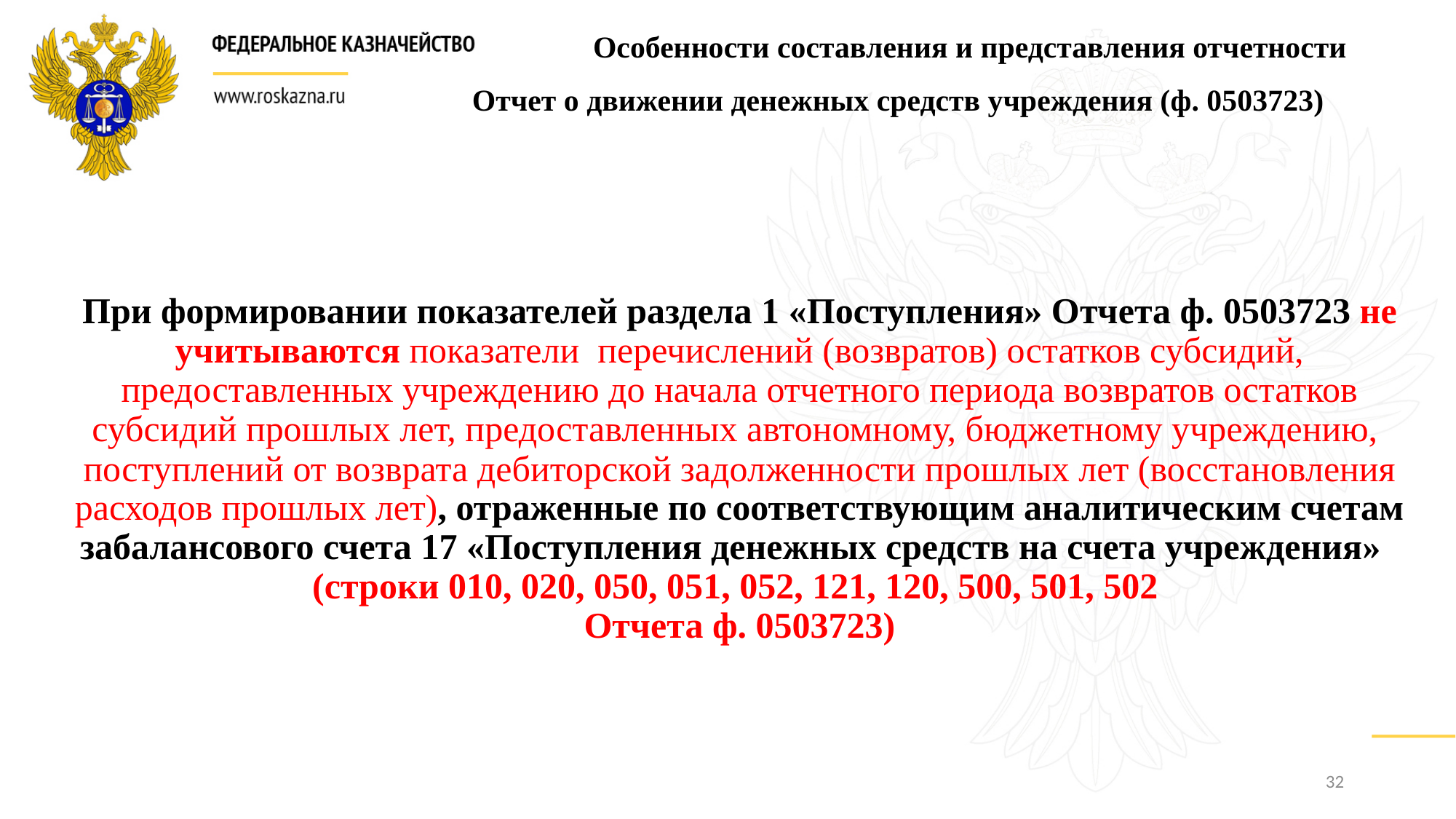

Особенности составления и представления отчетности
# Отчет о движении денежных средств учреждения (ф. 0503723)
При формировании показателей раздела 1 «Поступления» Отчета ф. 0503723 не учитываются показатели  перечислений (возвратов) остатков субсидий, предоставленных учреждению до начала отчетного периода возвратов остатков субсидий прошлых лет, предоставленных автономному, бюджетному учреждению,
поступлений от возврата дебиторской задолженности прошлых лет (восстановления расходов прошлых лет), отраженные по соответствующим аналитическим счетам забалансового счета 17 «Поступления денежных средств на счета учреждения»
(строки 010, 020, 050, 051, 052, 121, 120, 500, 501, 502
Отчета ф. 0503723)
32